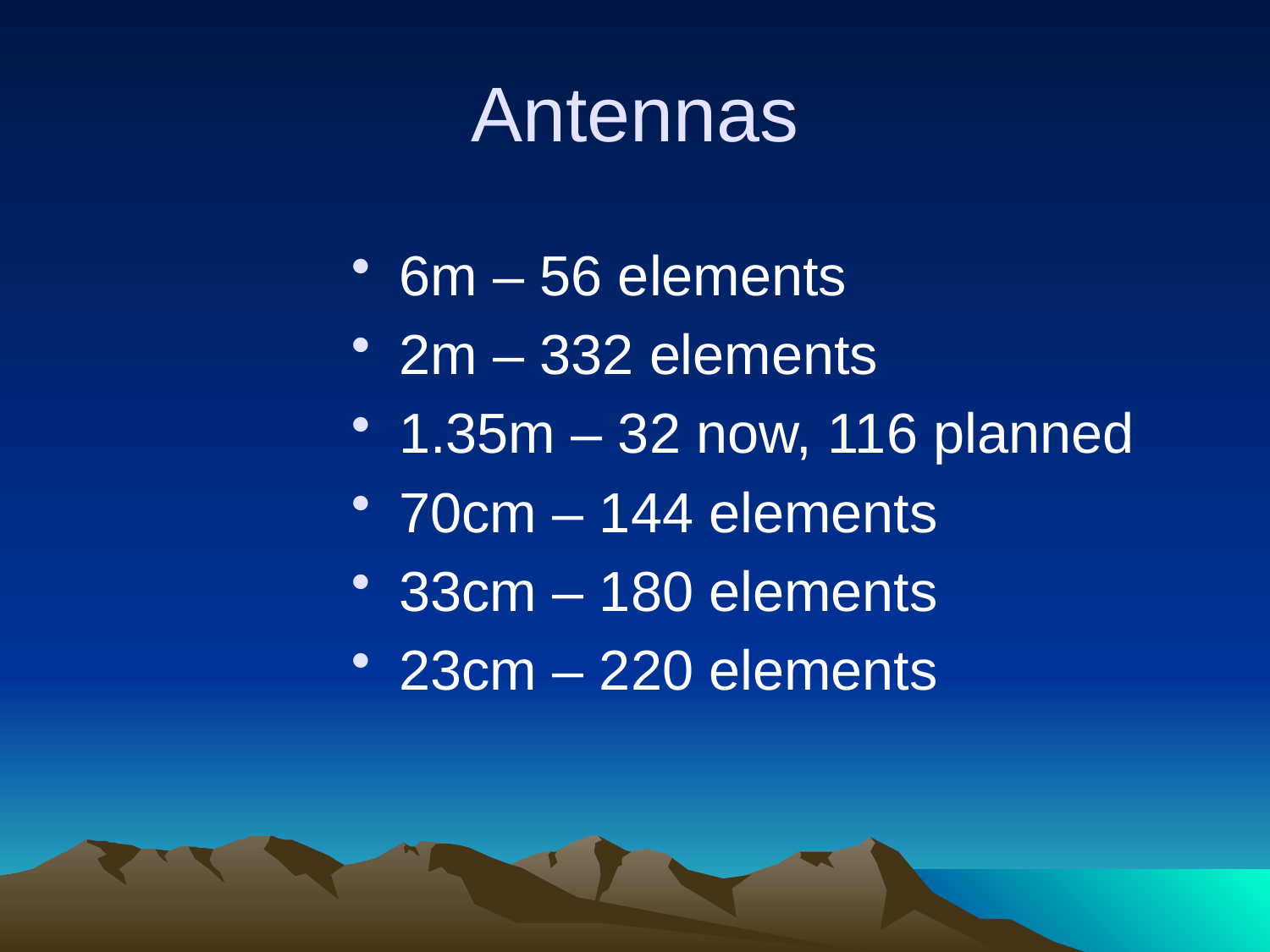

# Antennas
6m – 56 elements
2m – 332 elements
1.35m – 32 now, 116 planned
70cm – 144 elements
33cm – 180 elements
23cm – 220 elements